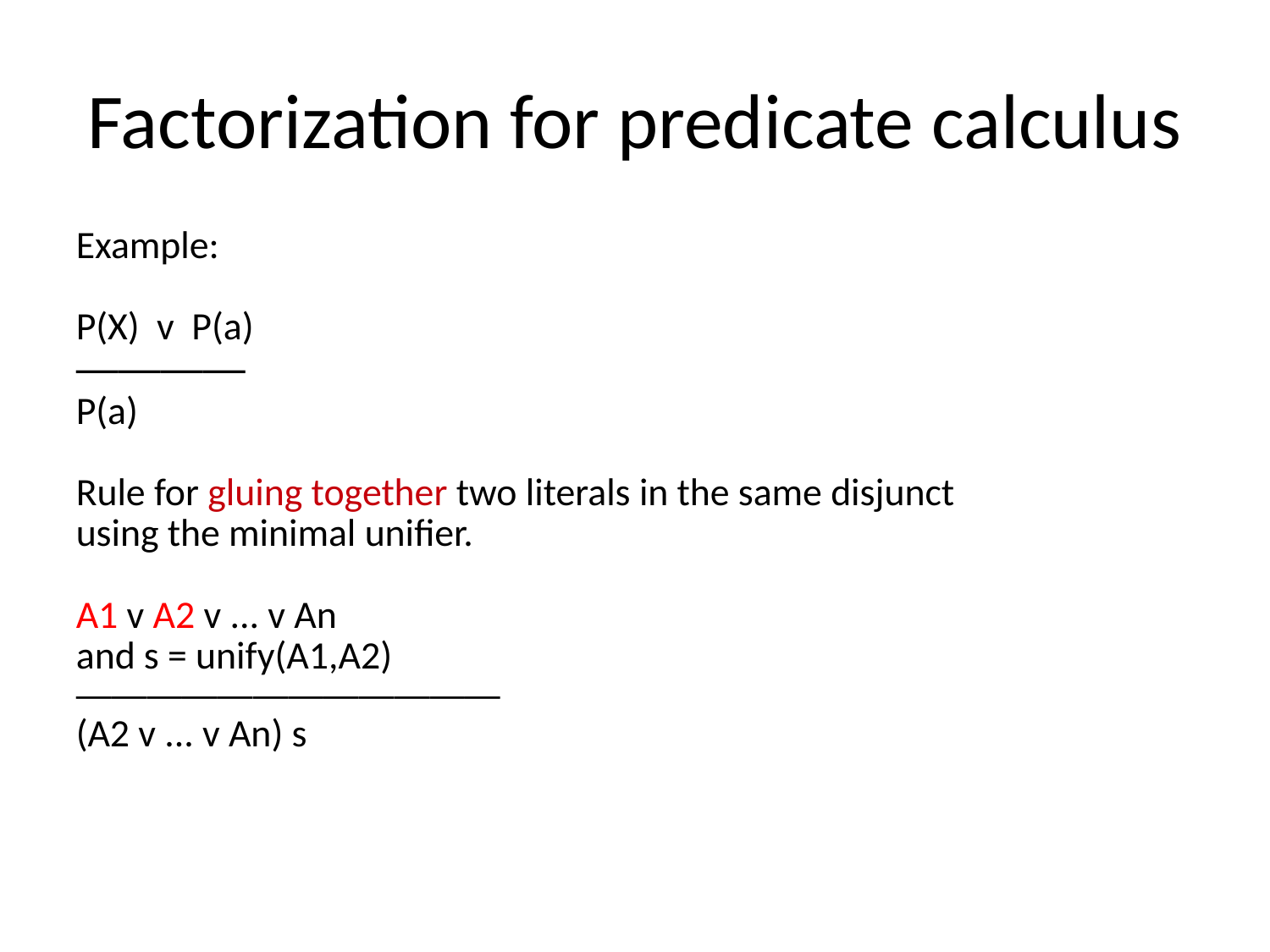

Factorization for predicate calculus
Example:

P(X)  v  P(a)
————
P(a)

Rule for gluing together two literals in the same disjunct
using the minimal unifier.

A1 v A2 v ... v An
and s = unify(A1,A2)
————————————
(A2 v ... v An) s